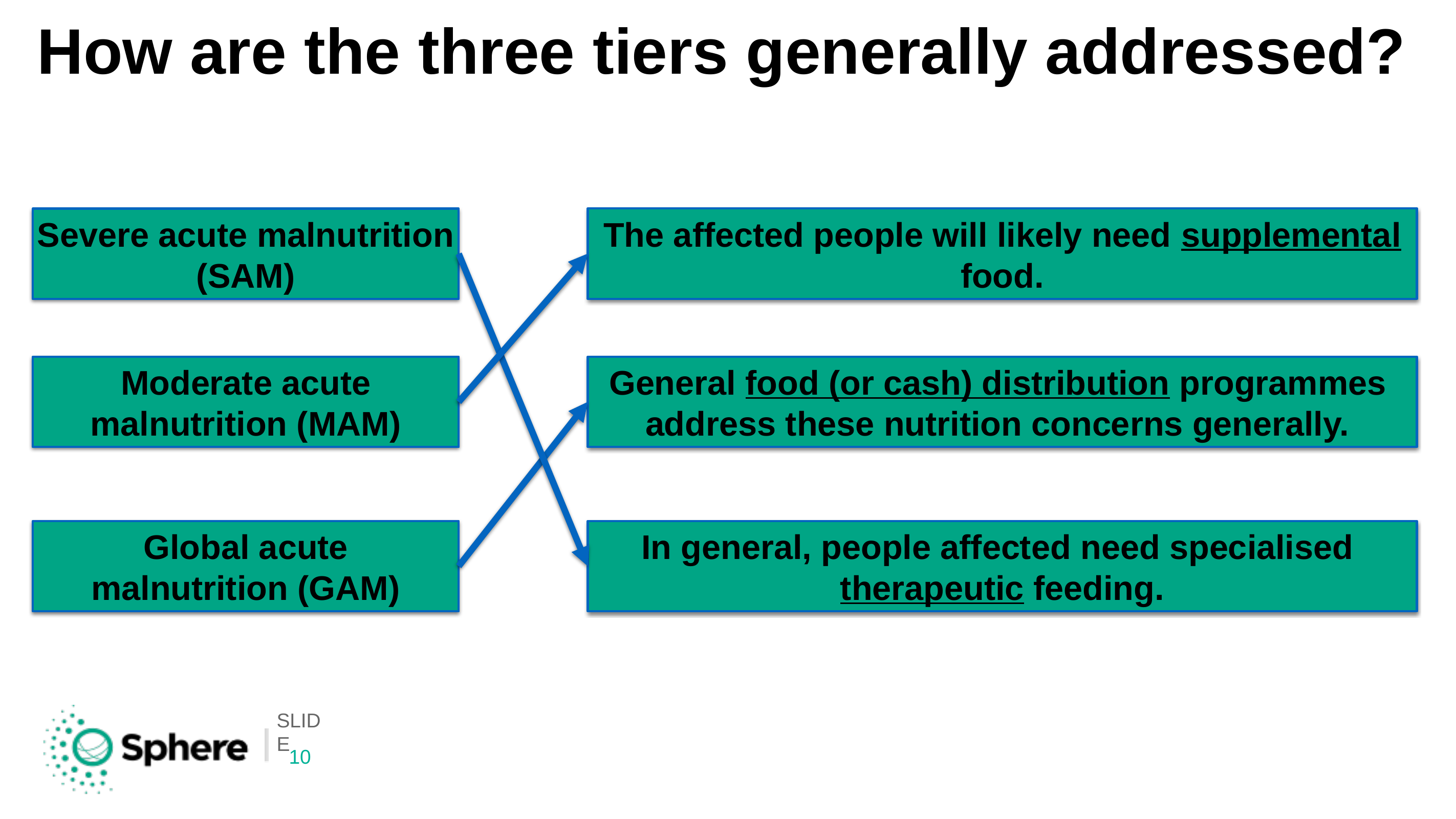

# How are the three tiers generally addressed?
The affected people will likely need supplemental food.
Severe acute malnutrition (SAM)
Moderate acute malnutrition (MAM)
General food (or cash) distribution programmes
address these nutrition concerns generally.
Global acute malnutrition (GAM)
In general, people affected need specialised
therapeutic feeding.
10